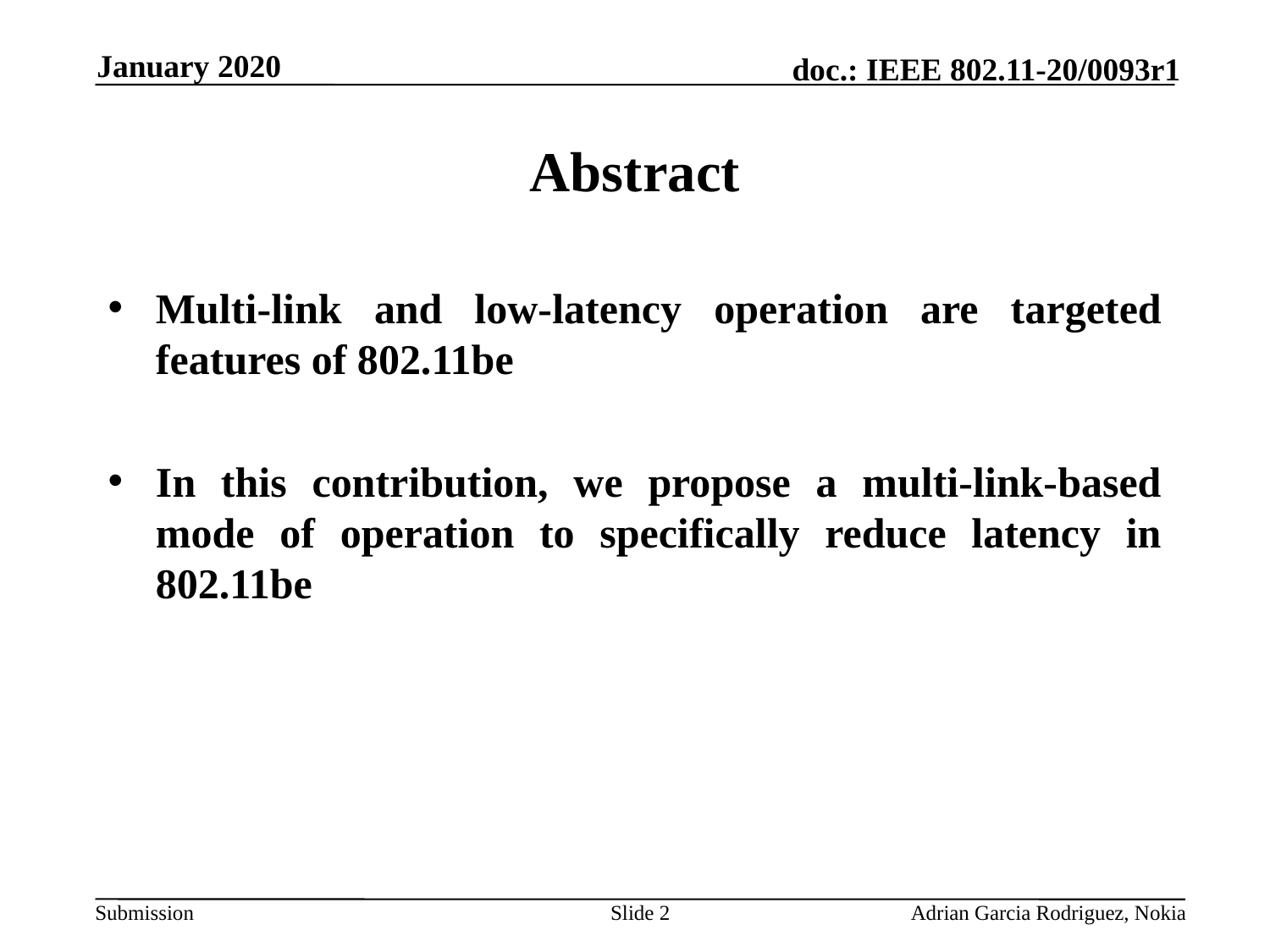

January 2020
# Abstract
Multi-link and low-latency operation are targeted features of 802.11be

In this contribution, we propose a multi-link-based mode of operation to specifically reduce latency in 802.11be
Slide 2
Adrian Garcia Rodriguez, Nokia